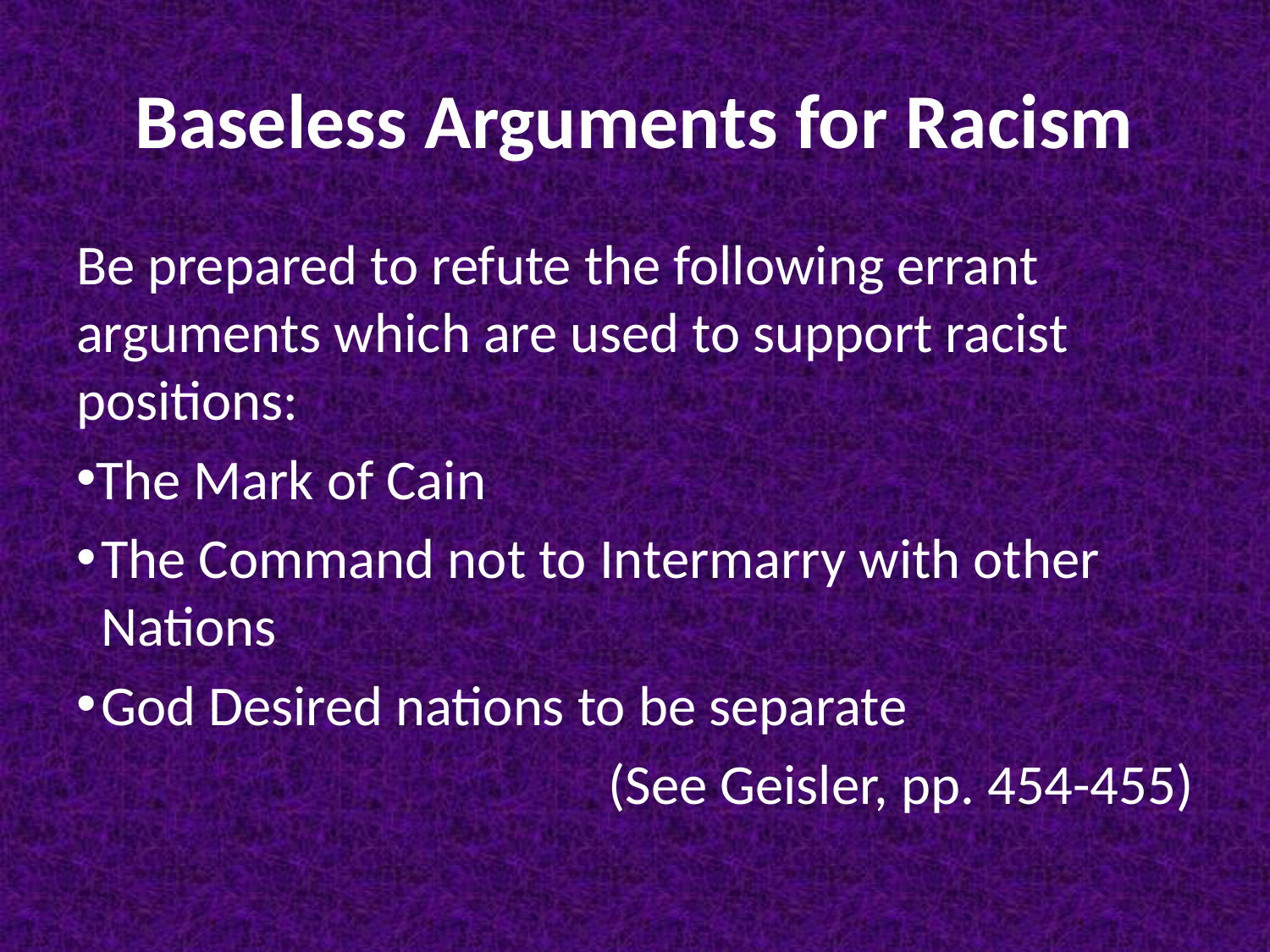

# Baseless Arguments for Racism
Be prepared to refute the following errant arguments which are used to support racist positions:
The Mark of Cain
The Command not to Intermarry with other Nations
God Desired nations to be separate
(See Geisler, pp. 454-455)